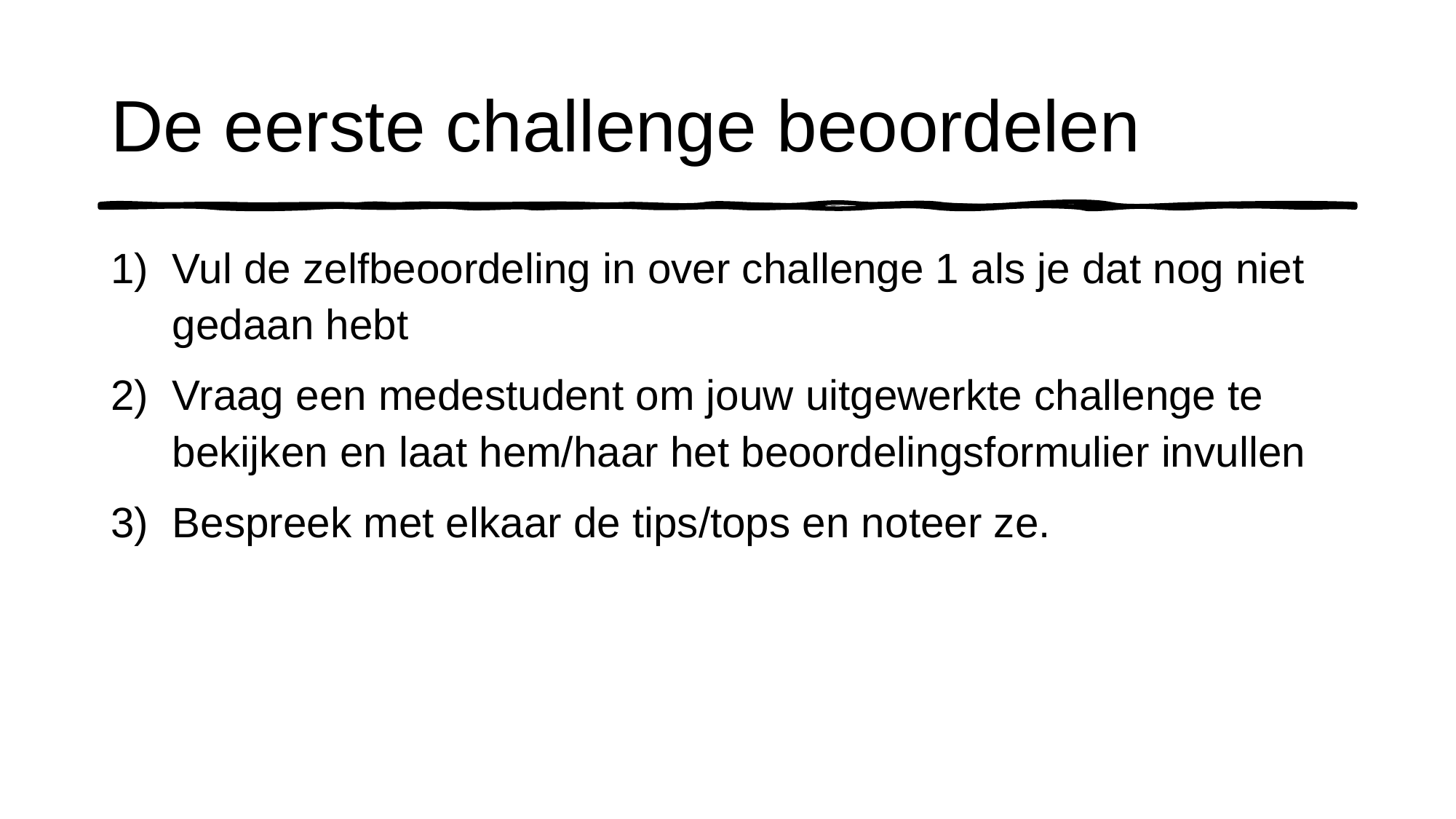

# De eerste challenge beoordelen
Vul de zelfbeoordeling in over challenge 1 als je dat nog niet gedaan hebt
Vraag een medestudent om jouw uitgewerkte challenge te bekijken en laat hem/haar het beoordelingsformulier invullen
Bespreek met elkaar de tips/tops en noteer ze.